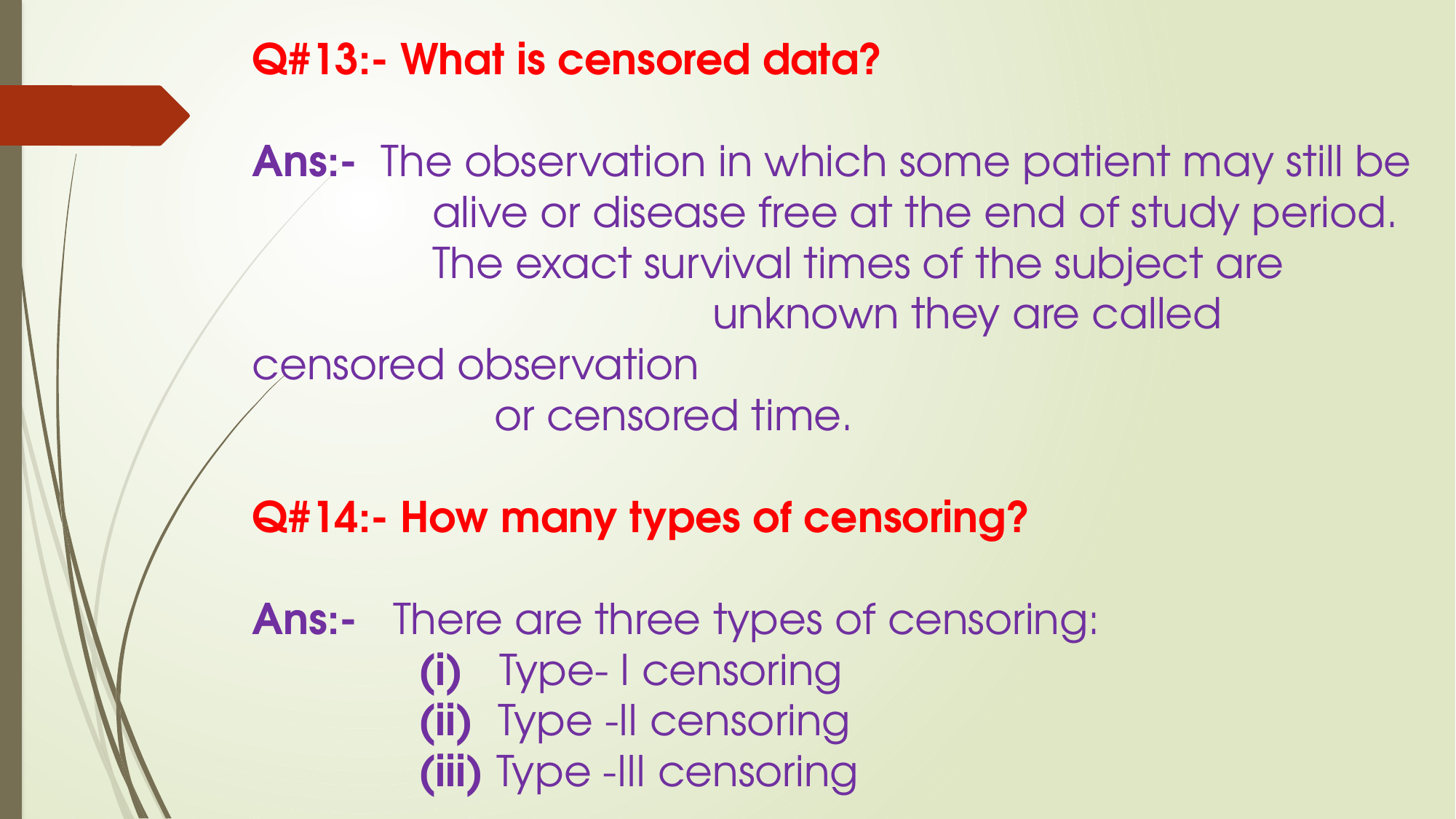

# Q#13:- What is censored data? Ans:-  The observation in which some patient may still be 	      alive or disease free at the end of study period. The exact survival times of the subject are 	  				  unknown they are called censored observation or censored time. Q#14:- How many types of censoring? Ans:-   There are three types of censoring: (i)   Type- I censoring (ii)  Type -II censoring (iii) Type -III censoring